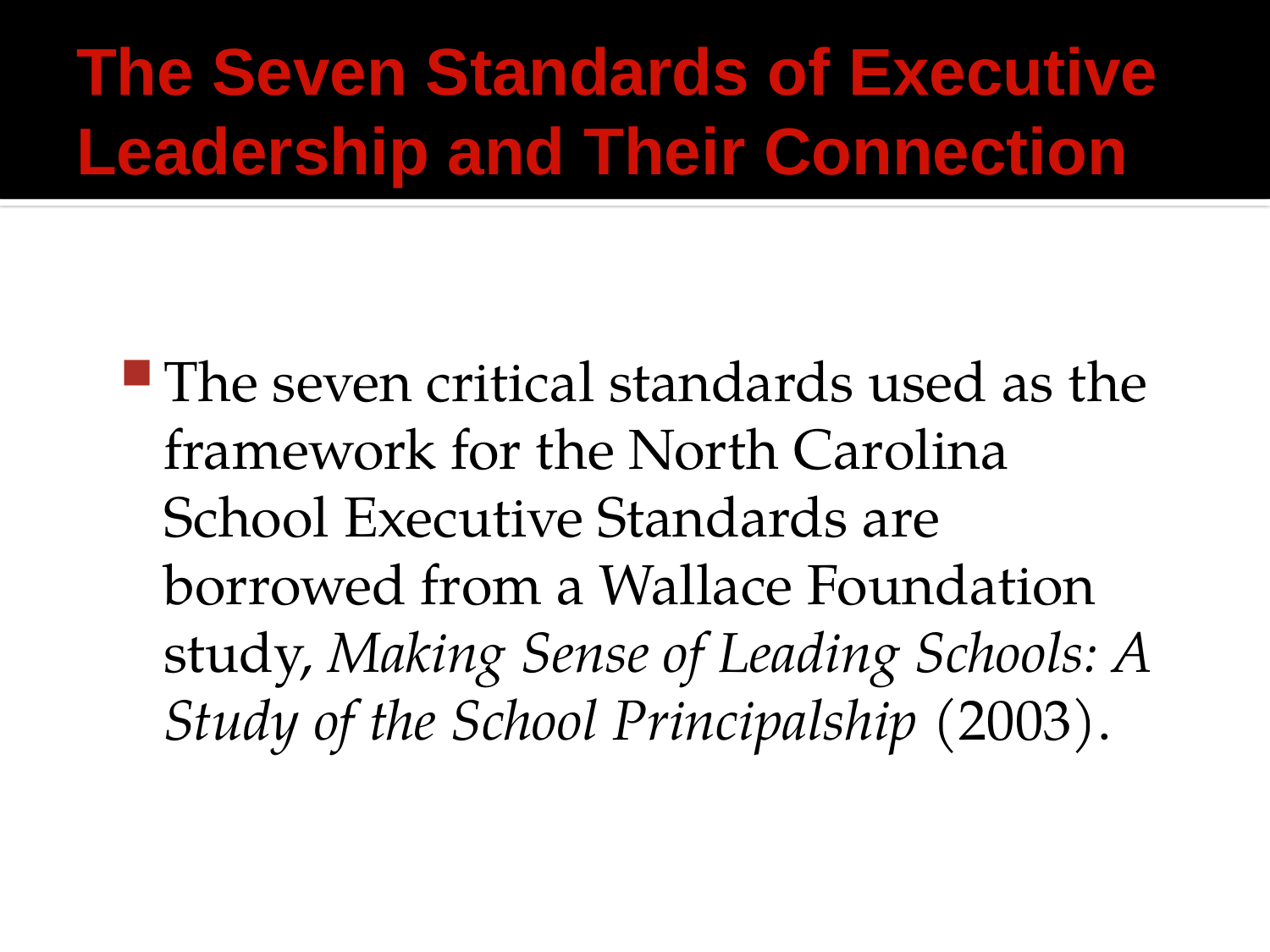

# The Seven Standards of Executive Leadership and Their Connection
The seven critical standards used as the framework for the North Carolina School Executive Standards are borrowed from a Wallace Foundation study, Making Sense of Leading Schools: A Study of the School Principalship (2003).